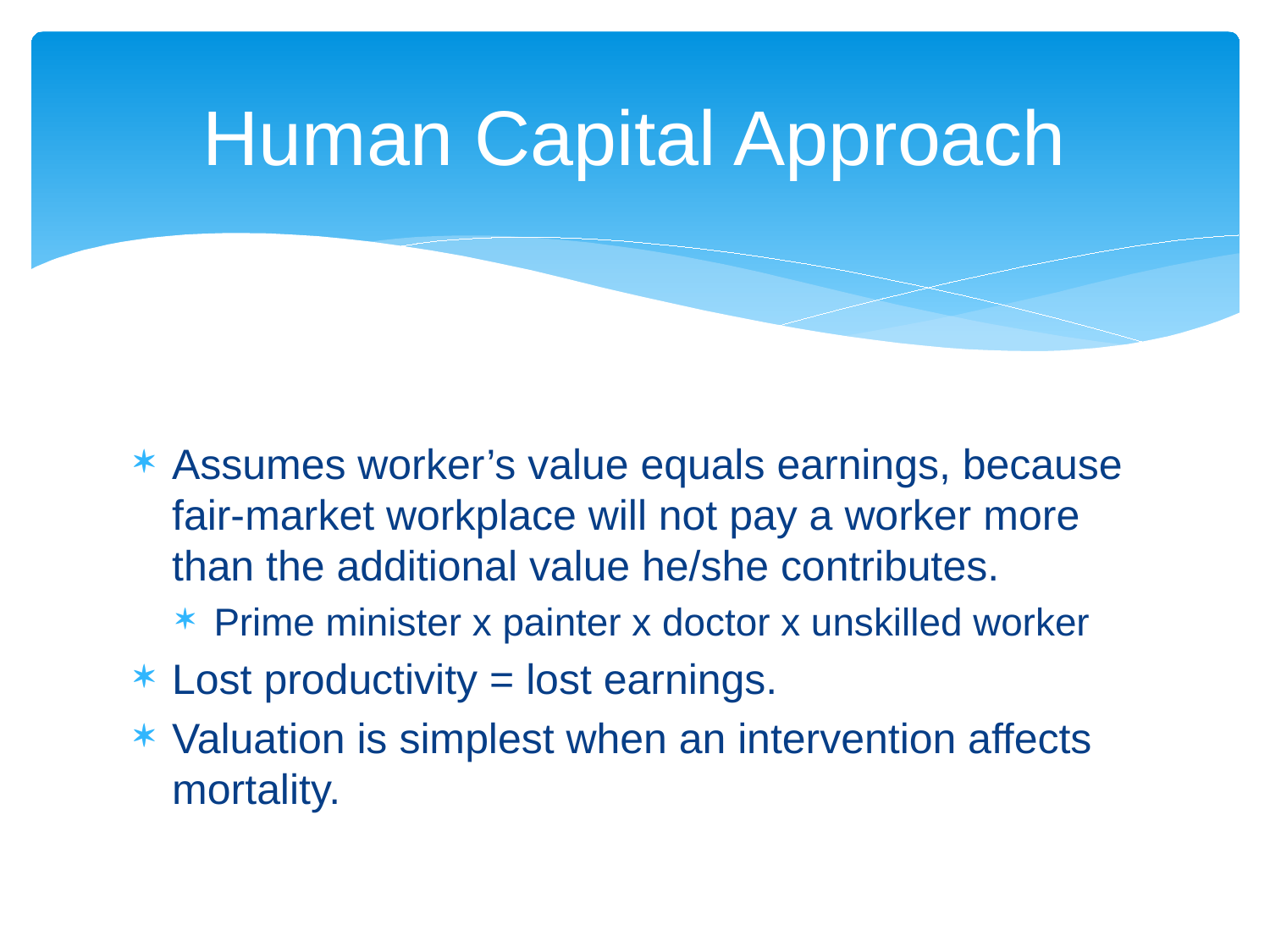

# Human Capital Approach

Assumes worker’s value equals earnings, because fair-market workplace will not pay a worker more than the additional value he/she contributes.
Prime minister x painter x doctor x unskilled worker
Lost productivity = lost earnings.
Valuation is simplest when an intervention affects mortality.